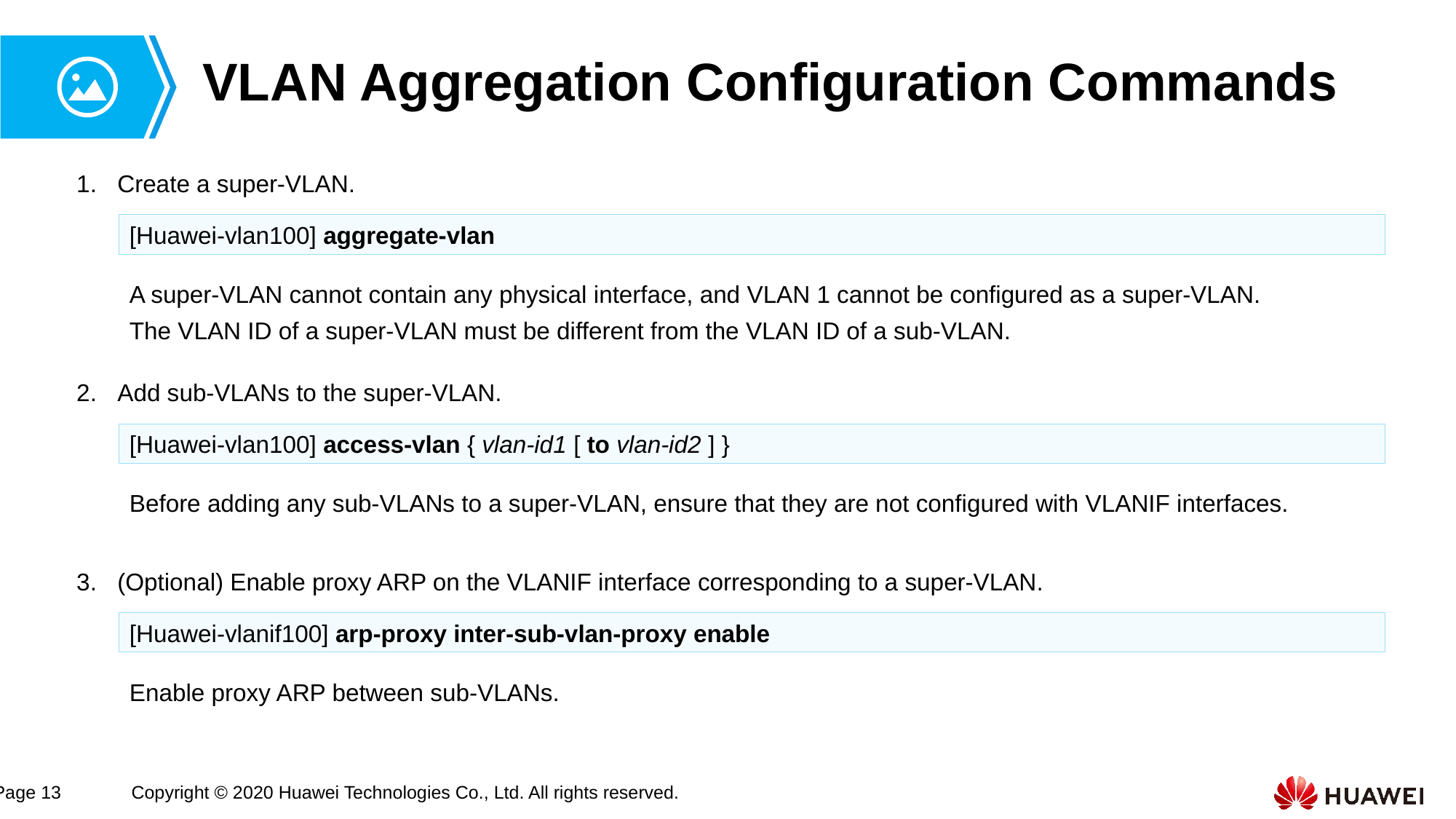

# VLAN Aggregation Configuration Commands
Create a super-VLAN.
[Huawei-vlan100] aggregate-vlan
A super-VLAN cannot contain any physical interface, and VLAN 1 cannot be configured as a super-VLAN.
The VLAN ID of a super-VLAN must be different from the VLAN ID of a sub-VLAN.
Add sub-VLANs to the super-VLAN.
[Huawei-vlan100] access-vlan { vlan-id1 [ to vlan-id2 ] }
Before adding any sub-VLANs to a super-VLAN, ensure that they are not configured with VLANIF interfaces.
(Optional) Enable proxy ARP on the VLANIF interface corresponding to a super-VLAN.
[Huawei-vlanif100] arp-proxy inter-sub-vlan-proxy enable
Enable proxy ARP between sub-VLANs.